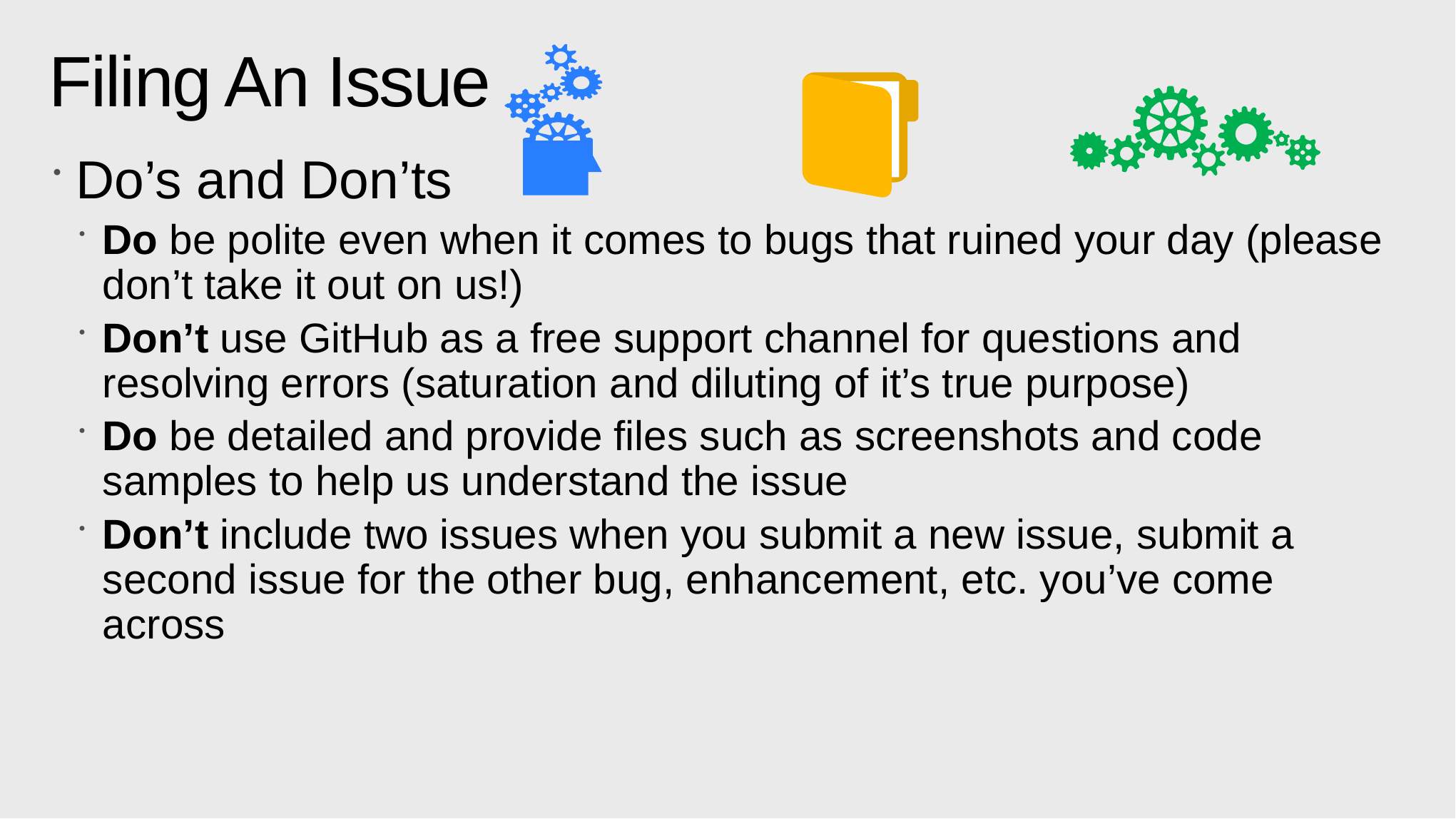

# Filing An Issue

Do’s and Don’ts
Do be polite even when it comes to bugs that ruined your day (please don’t take it out on us!)
Don’t use GitHub as a free support channel for questions and resolving errors (saturation and diluting of it’s true purpose)
Do be detailed and provide files such as screenshots and code samples to help us understand the issue
Don’t include two issues when you submit a new issue, submit a second issue for the other bug, enhancement, etc. you’ve come across